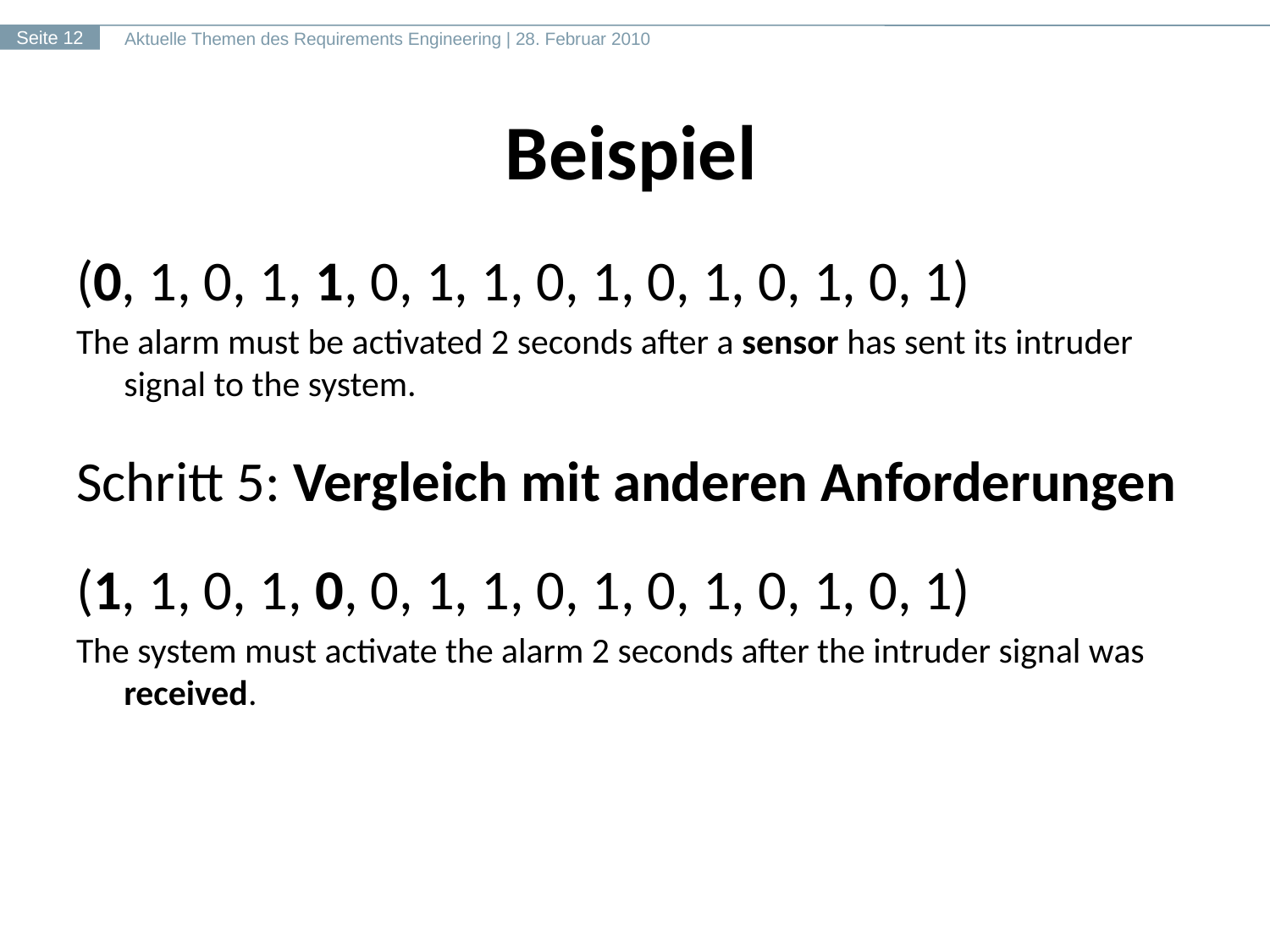

# Beispiel
(0, 1, 0, 1, 1, 0, 1, 1, 0, 1, 0, 1, 0, 1, 0, 1)
The alarm must be activated 2 seconds after a sensor has sent its intruder signal to the system.

Schritt 5: Vergleich mit anderen Anforderungen

(1, 1, 0, 1, 0, 0, 1, 1, 0, 1, 0, 1, 0, 1, 0, 1)
The system must activate the alarm 2 seconds after the intruder signal was received.